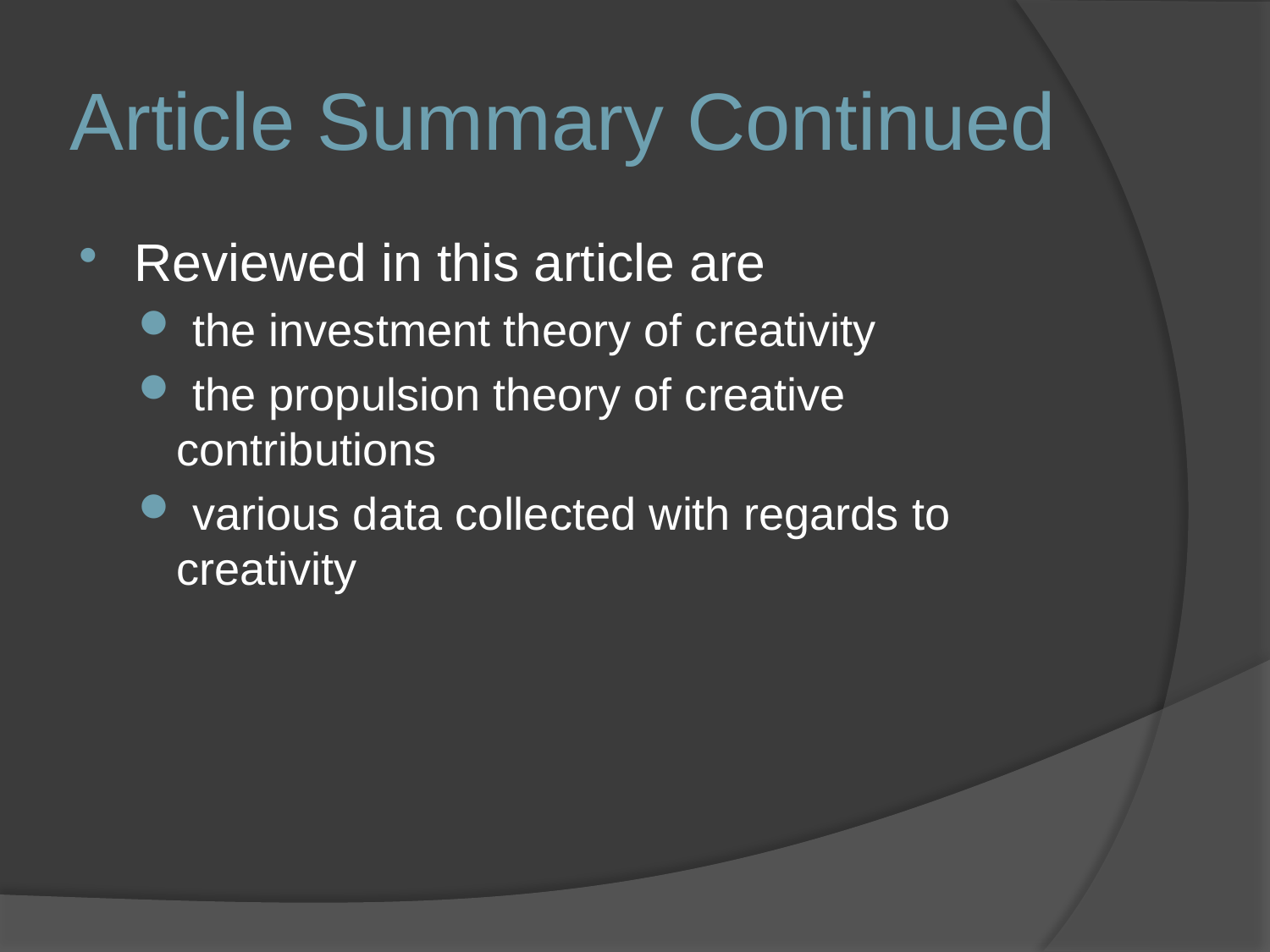

# Article Summary Continued
Reviewed in this article are
 the investment theory of creativity
 the propulsion theory of creative   contributions
 various data collected with regards to creativity